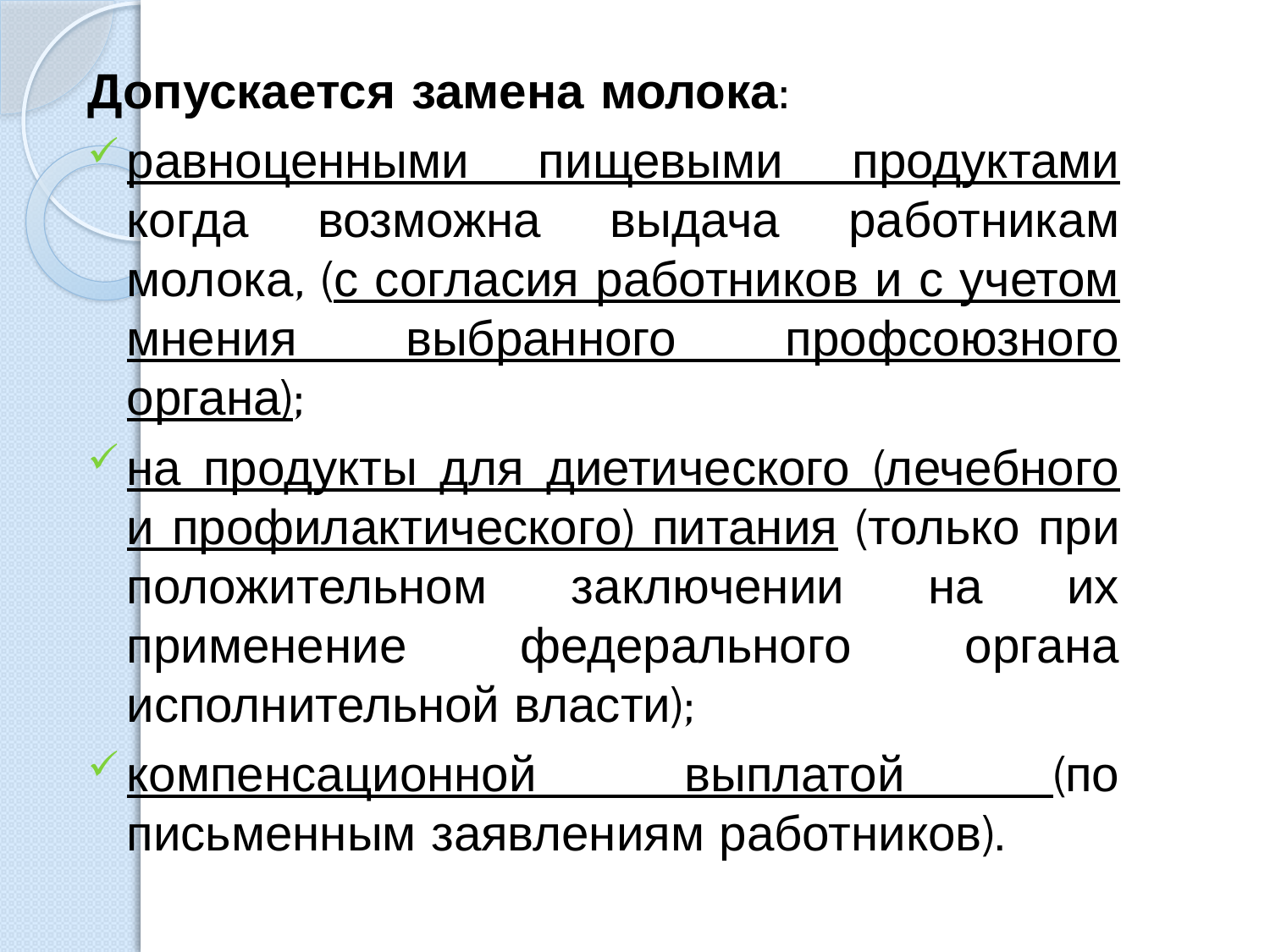

Допускается замена молока:
равноценными пищевыми продуктами когда возможна выдача работникам молока, (с согласия работников и с учетом мнения выбранного профсоюзного органа);
на продукты для диетического (лечебного и профилактического) питания (только при положительном заключении на их применение федерального органа исполнительной власти);
компенсационной выплатой (по письменным заявлениям работников).